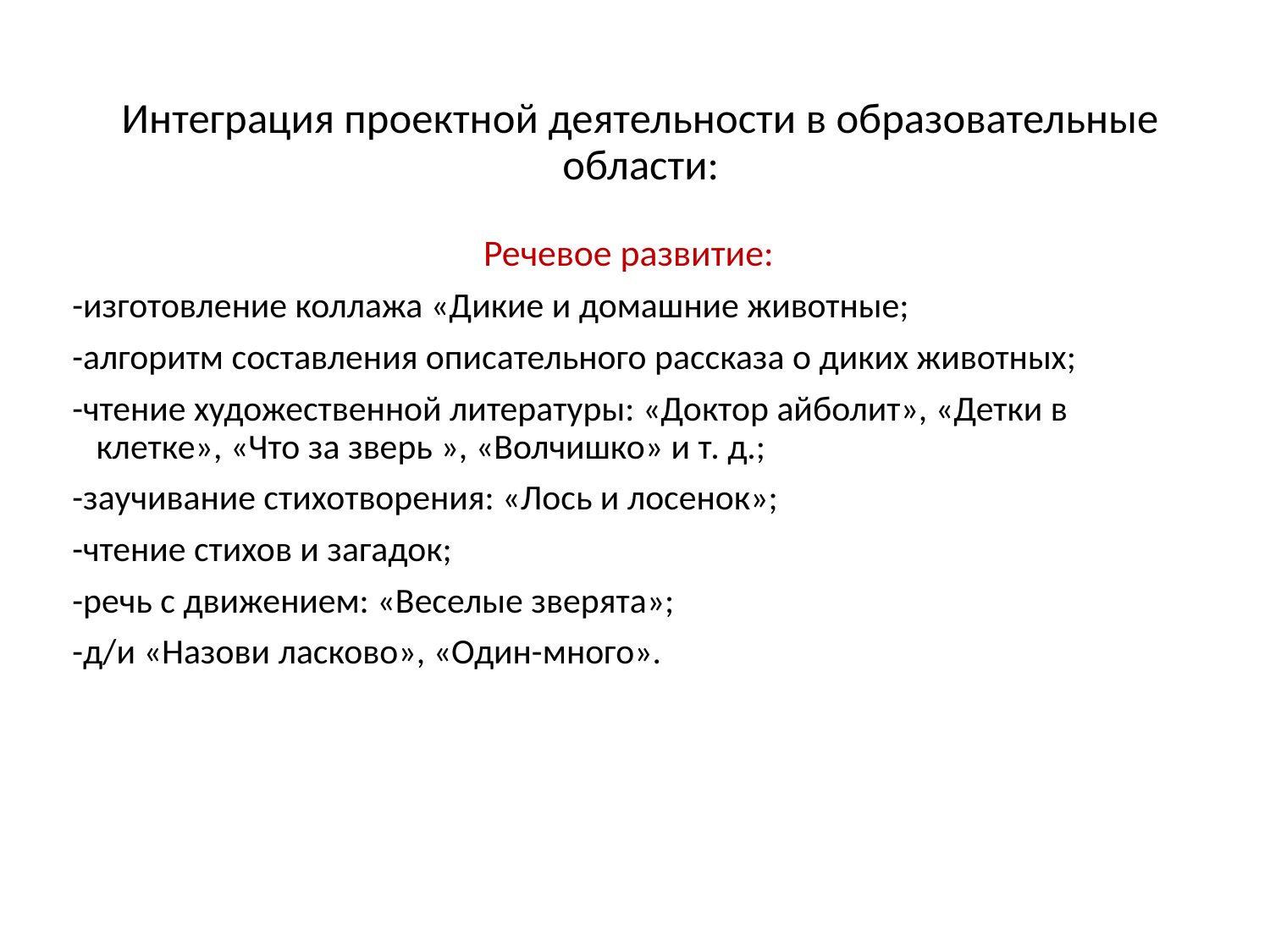

# Интеграция проектной деятельности в образовательные области:
Речевое развитие:
-изготовление коллажа «Дикие и домашние животные;
-алгоритм составления описательного рассказа о диких животных;
-чтение художественной литературы: «Доктор айболит», «Детки в клетке», «Что за зверь », «Волчишко» и т. д.;
-заучивание стихотворения: «Лось и лосенок»;
-чтение стихов и загадок;
-речь с движением: «Веселые зверята»;
-д/и «Назови ласково», «Один-много».